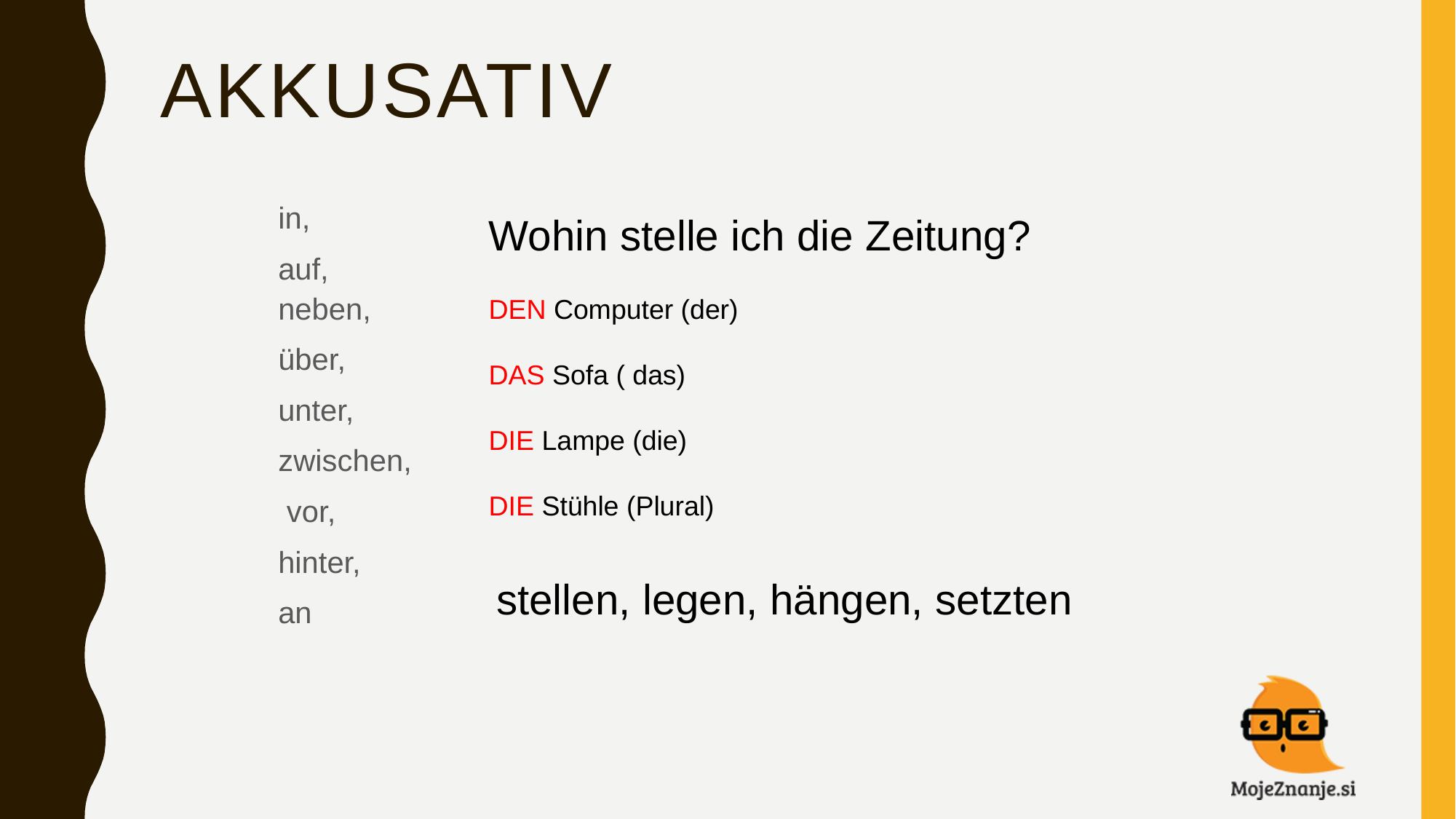

# AKKUSATIV

in,
auf, neben,
über,
unter,
zwischen,
 vor,
hinter,
an

Wohin stelle ich die Zeitung?
DEN Computer (der)
DAS Sofa ( das)
DIE Lampe (die)
DIE Stühle (Plural)
 stellen, legen, hängen, setzten